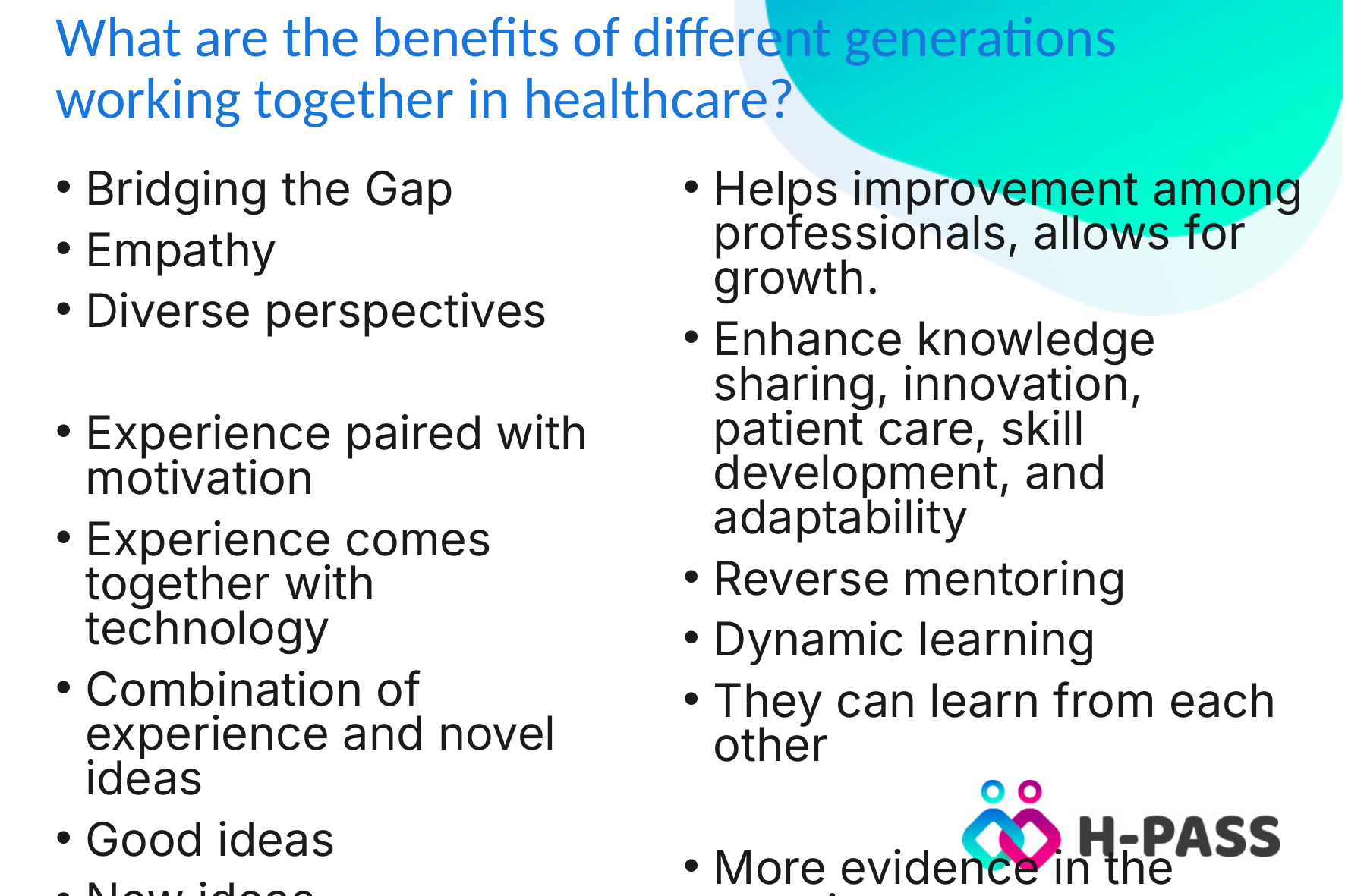

# What are the benefits of different generations working together in healthcare?
Bridging the Gap
Empathy
Diverse perspectives

Experience paired with motivation
Experience comes together with technology
Combination of experience and novel ideas
Good ideas
New ideas

Helps improvement among professionals, allows for growth.
Enhance knowledge sharing, innovation, patient care, skill development, and adaptability
Reverse mentoring
Dynamic learning
They can learn from each other

More evidence in the practice
To help patients